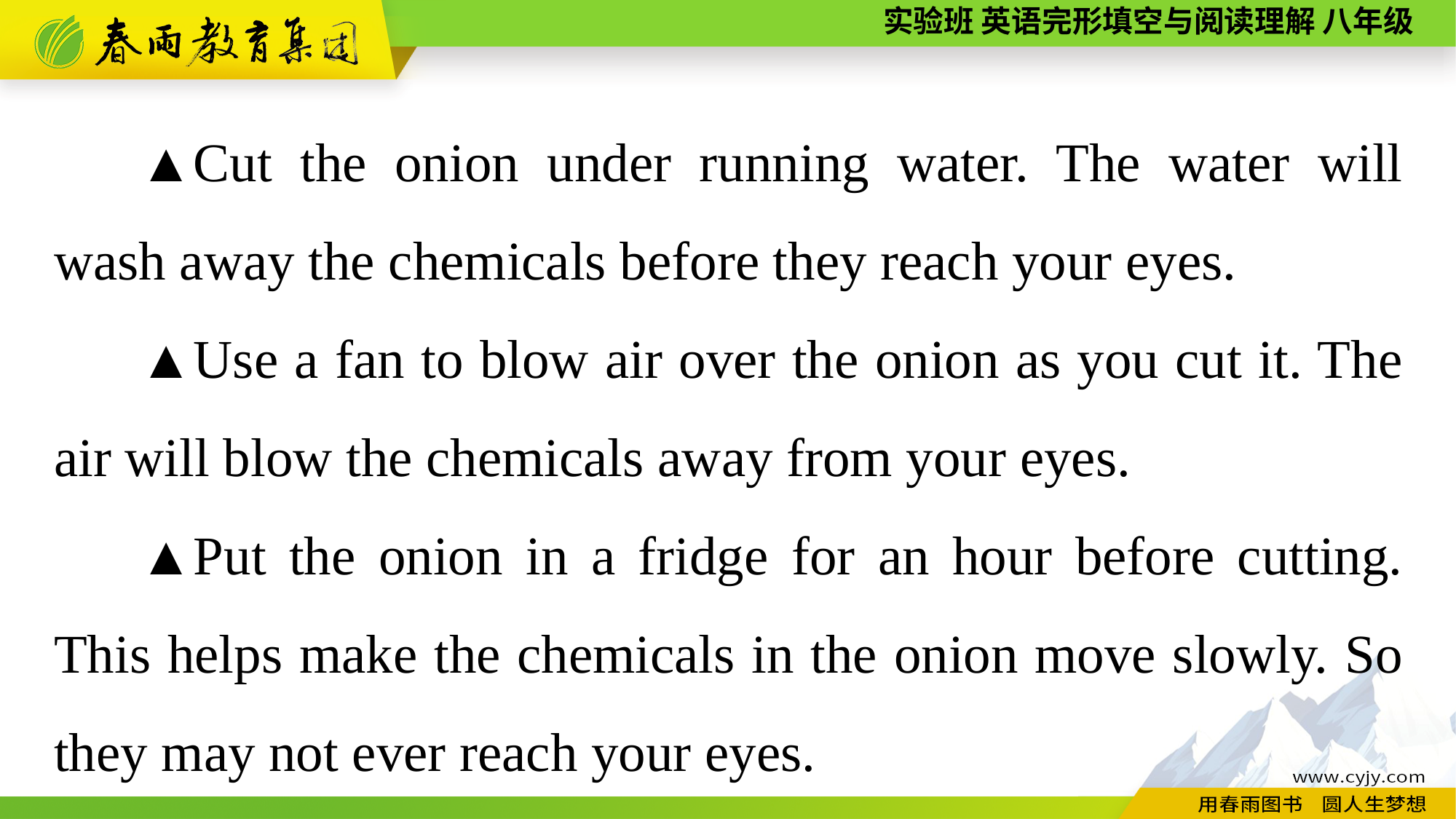

▲Cut the onion under running water. The water will wash away the chemicals before they reach your eyes.
▲Use a fan to blow air over the onion as you cut it. The air will blow the chemicals away from your eyes.
▲Put the onion in a fridge for an hour before cutting. This helps make the chemicals in the onion move slowly. So they may not ever reach your eyes.